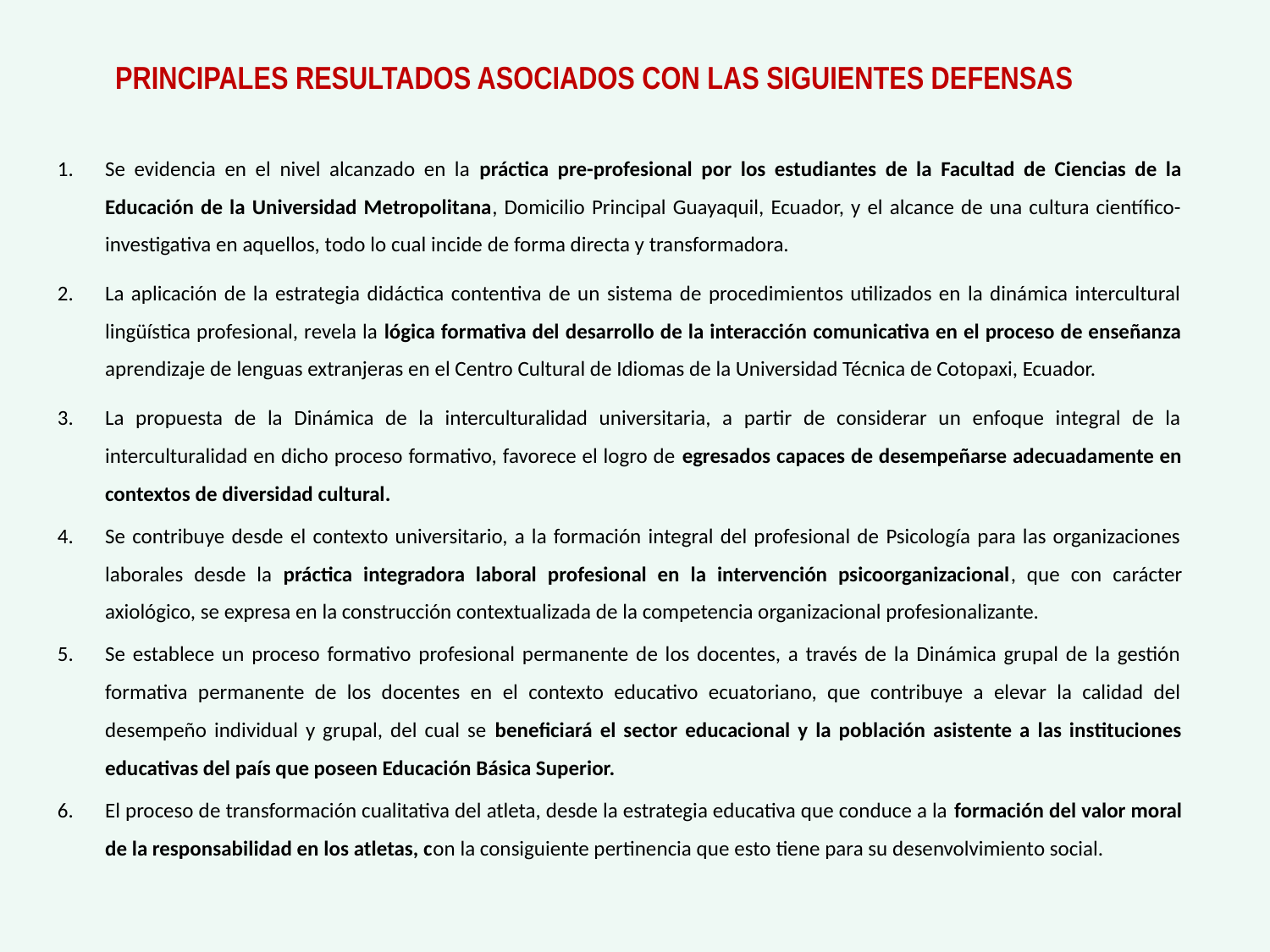

# PRINCIPALES RESULTADOS ASOCIADOS CON LAS SIGUIENTES DEFENSAS
Se evidencia en el nivel alcanzado en la práctica pre-profesional por los estudiantes de la Facultad de Ciencias de la Educación de la Universidad Metropolitana, Domicilio Principal Guayaquil, Ecuador, y el alcance de una cultura científico-investigativa en aquellos, todo lo cual incide de forma directa y transformadora.
La aplicación de la estrategia didáctica contentiva de un sistema de procedimientos utilizados en la dinámica intercultural lingüística profesional, revela la lógica formativa del desarrollo de la interacción comunicativa en el proceso de enseñanza aprendizaje de lenguas extranjeras en el Centro Cultural de Idiomas de la Universidad Técnica de Cotopaxi, Ecuador.
La propuesta de la Dinámica de la interculturalidad universitaria, a partir de considerar un enfoque integral de la interculturalidad en dicho proceso formativo, favorece el logro de egresados capaces de desempeñarse adecuadamente en contextos de diversidad cultural.
Se contribuye desde el contexto universitario, a la formación integral del profesional de Psicología para las organizaciones laborales desde la práctica integradora laboral profesional en la intervención psicoorganizacional, que con carácter axiológico, se expresa en la construcción contextualizada de la competencia organizacional profesionalizante.
Se establece un proceso formativo profesional permanente de los docentes, a través de la Dinámica grupal de la gestión formativa permanente de los docentes en el contexto educativo ecuatoriano, que contribuye a elevar la calidad del desempeño individual y grupal, del cual se beneficiará el sector educacional y la población asistente a las instituciones educativas del país que poseen Educación Básica Superior.
El proceso de transformación cualitativa del atleta, desde la estrategia educativa que conduce a la formación del valor moral de la responsabilidad en los atletas, con la consiguiente pertinencia que esto tiene para su desenvolvimiento social.